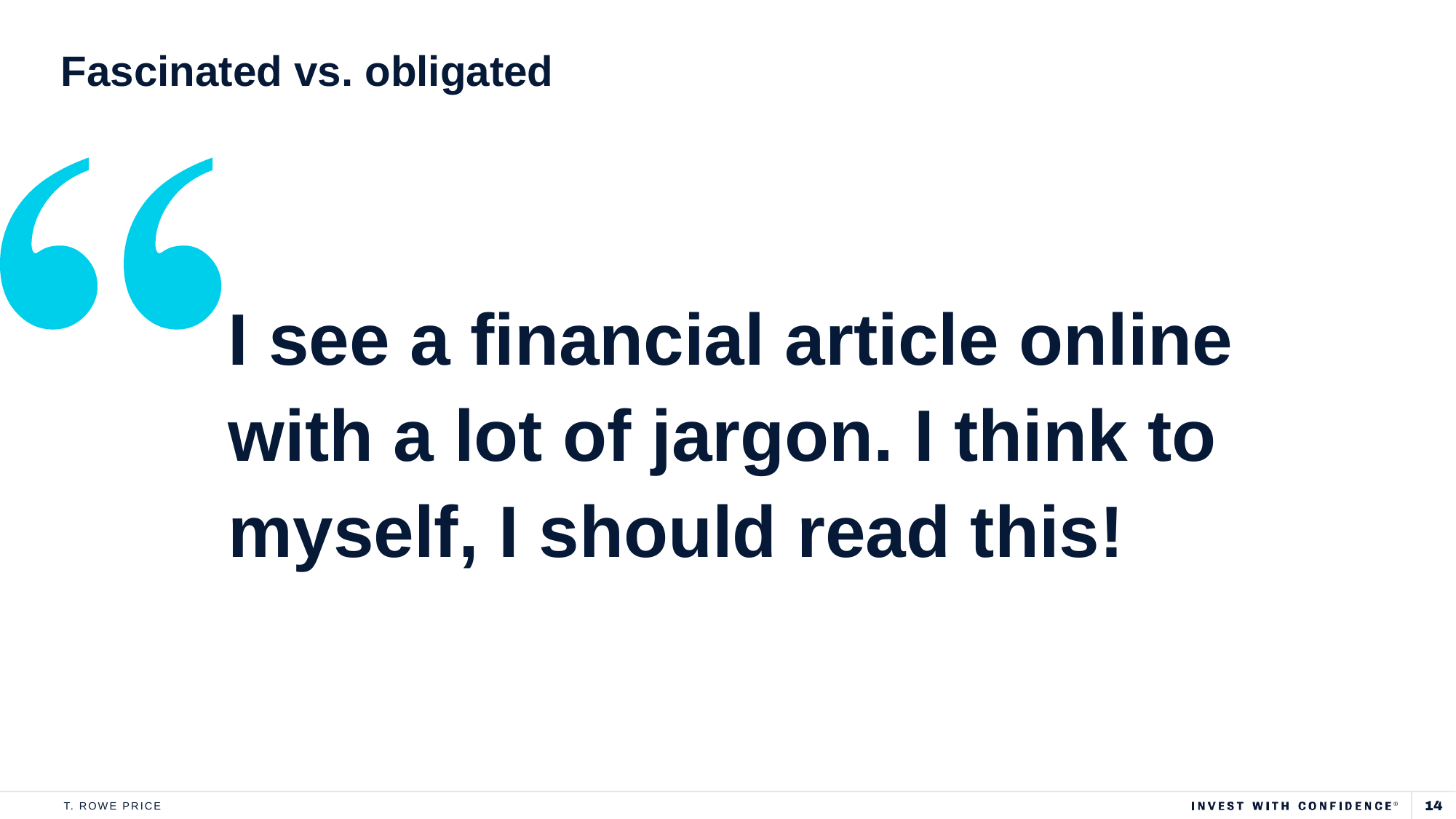

Fascinated vs. obligated
I see a financial article online with a lot of jargon. I think to myself, I should read this!